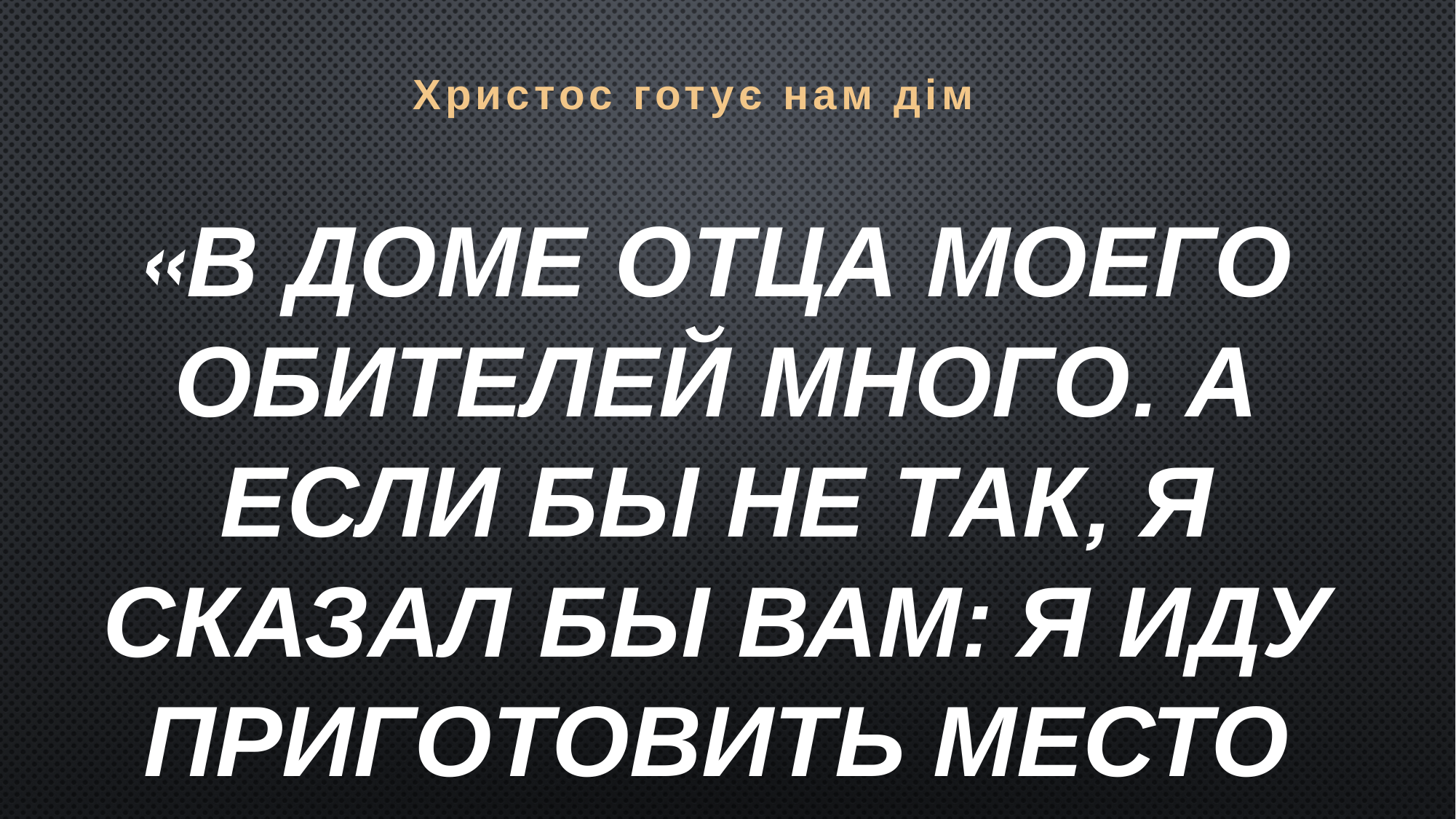

Христос готує нам дім
«В доме Отца Моего обителей много. А если бы не так, Я сказал бы вам: Я иду приготовить место вам.